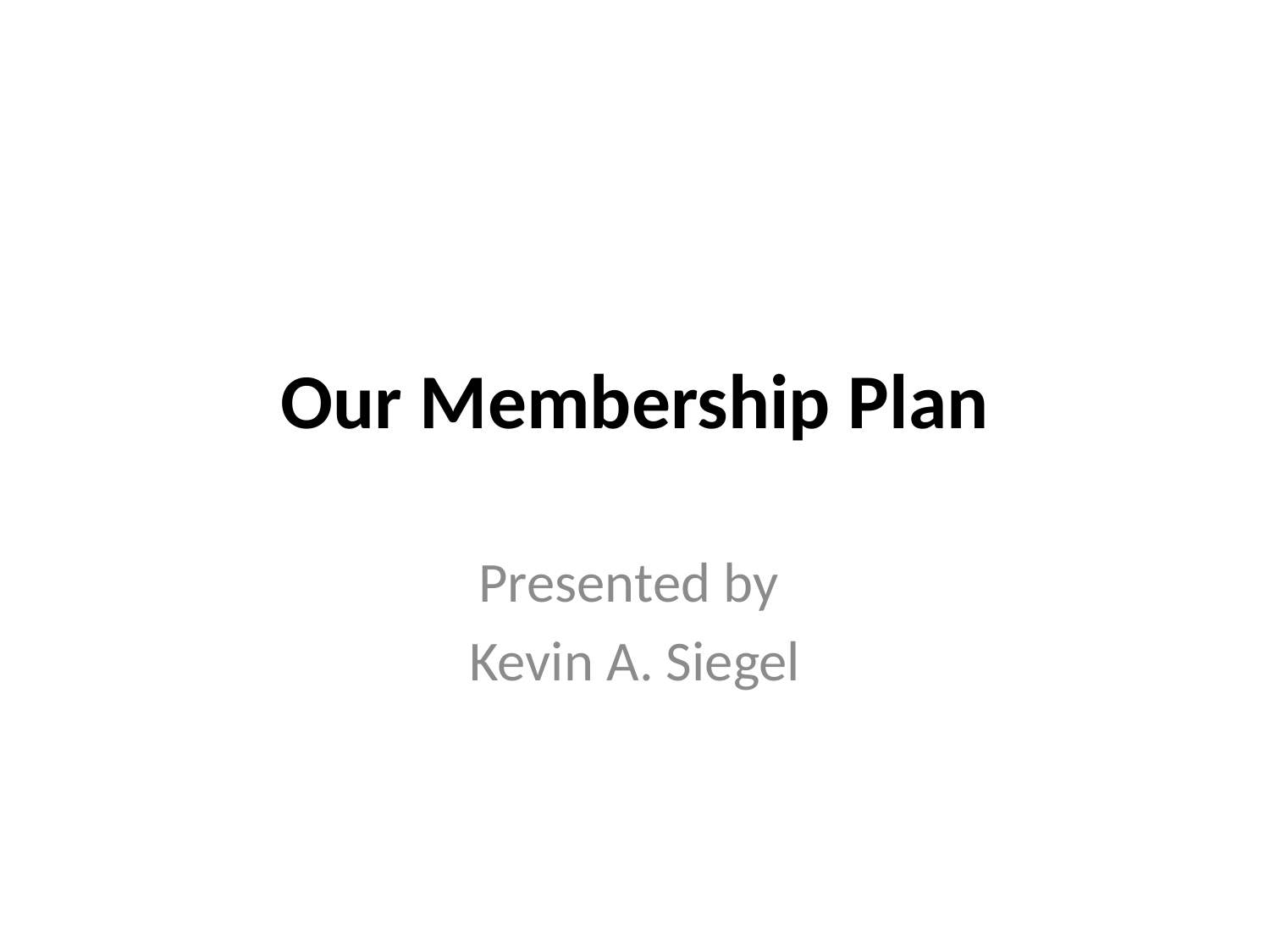

# Our Membership Plan
Presented by
Kevin A. Siegel